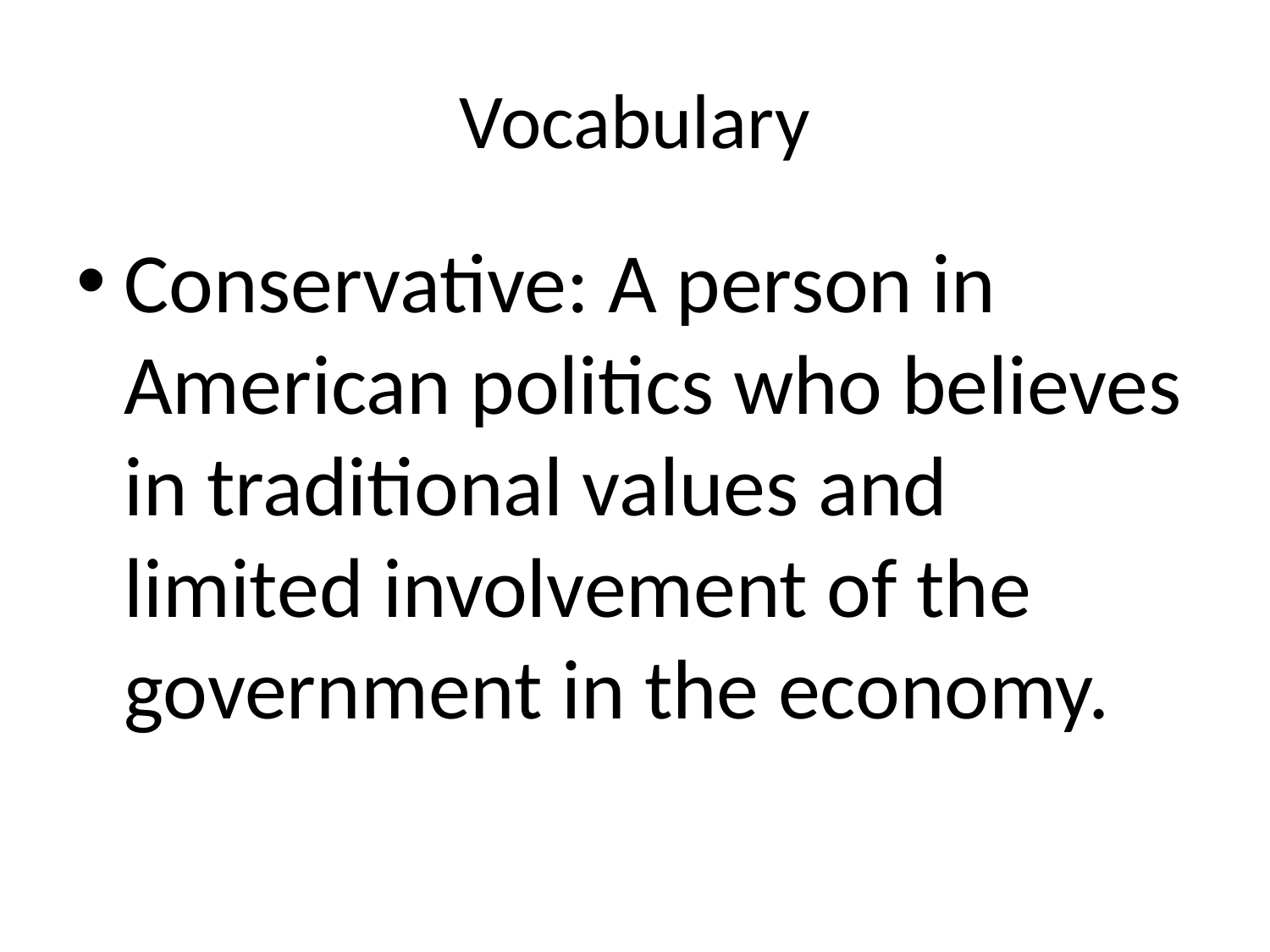

# Vocabulary
Conservative: A person in American politics who believes in traditional values and limited involvement of the government in the economy.